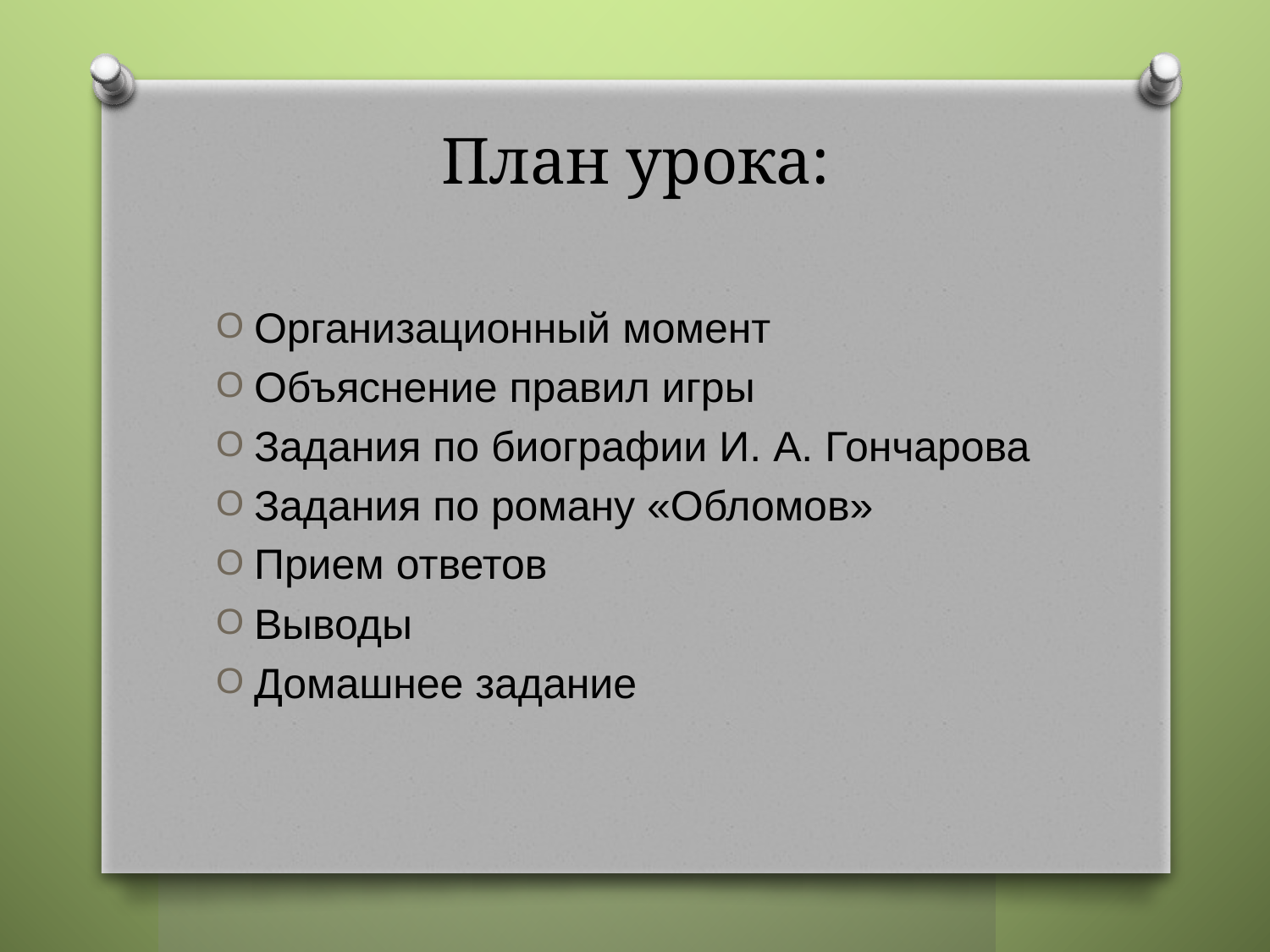

# План урока:
Организационный момент
Объяснение правил игры
Задания по биографии И. А. Гончарова
Задания по роману «Обломов»
Прием ответов
Выводы
Домашнее задание